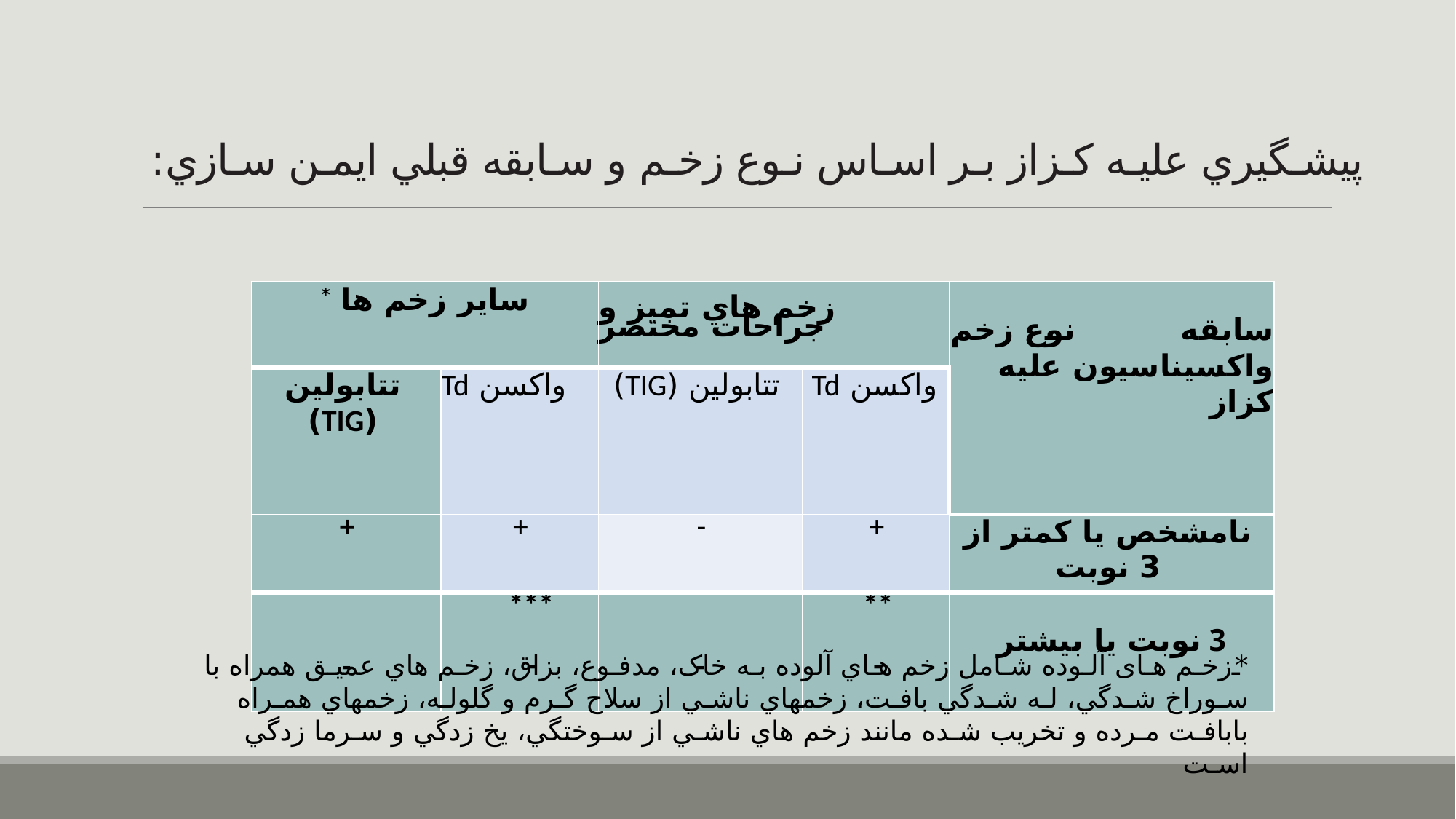

# پیشـگیري علیـه کـزاز بـر اسـاس نـوع زخـم و سـابقه قبلي ایمـن سـازي:
| سایر زخم ها \* |  | زخم هاي تمیز و جراحات مختصر |  | سابقه نوع زخم واکسیناسیون علیه کزاز |
| --- | --- | --- | --- | --- |
| تتابولین (TIG) | واکسن Td | تتابولین (TIG) | واکسن Td |  |
| + | + | - | + | نامشخص یا کمتر از 3 نوبت |
| - | \*\*\*   - | - | \*\*   - | 3 نوبت یا بیشتر |
*زخـم هـای آلـوده شـامل زخم هـاي آلوده بـه خاک، مدفـوع، بزاق، زخـم هاي عمیـق همراه با سـوراخ شـدگي، لـه شـدگي بافـت، زخمهاي ناشـي از سلاح گـرم و گلولـه، زخمهاي همـراه بابافـت مـرده و تخریب شـده مانند زخم هاي ناشـي از سـوختگي، یخ زدگي و سـرما زدگي اسـت